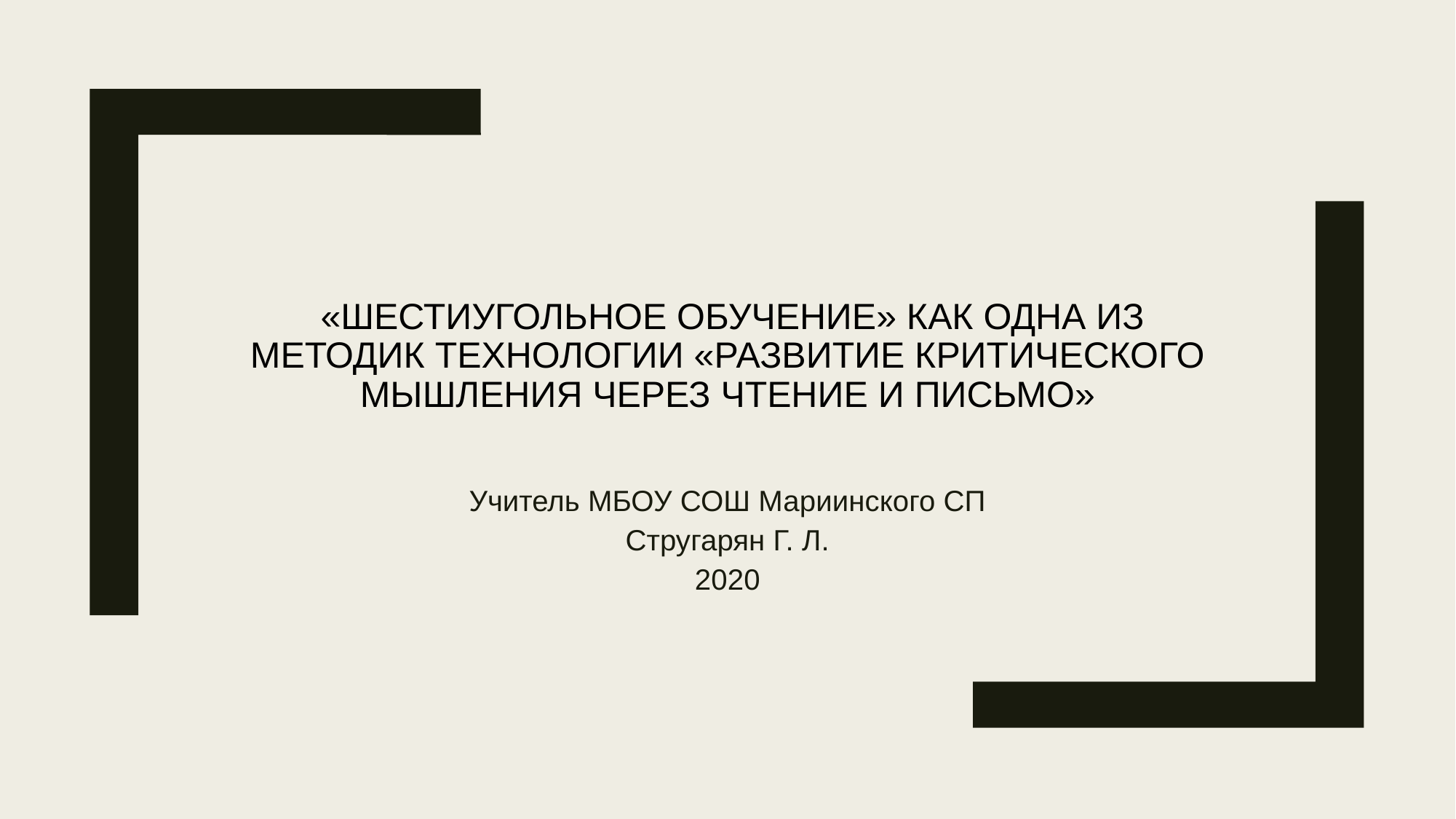

# «Шестиугольное обучение» как одна из методик технологии «Развитие критического мышления через чтение и письмо»
Учитель МБОУ СОШ Мариинского СП
Стругарян Г. Л.
2020